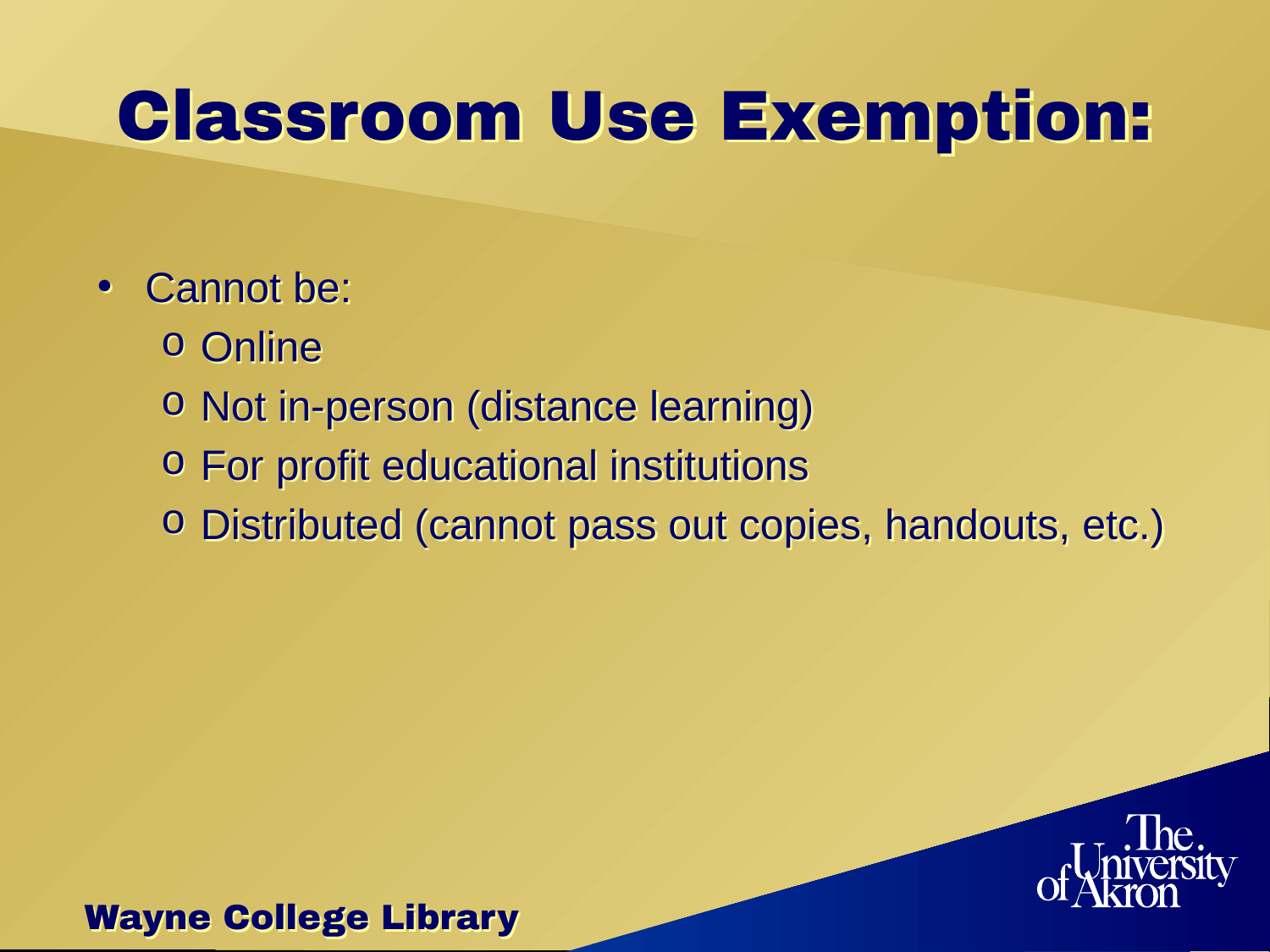

# Classroom Use Exemption:
Cannot be:
Online
Not in-person (distance learning)
For profit educational institutions
Distributed (cannot pass out copies, handouts, etc.)

Wayne College Library